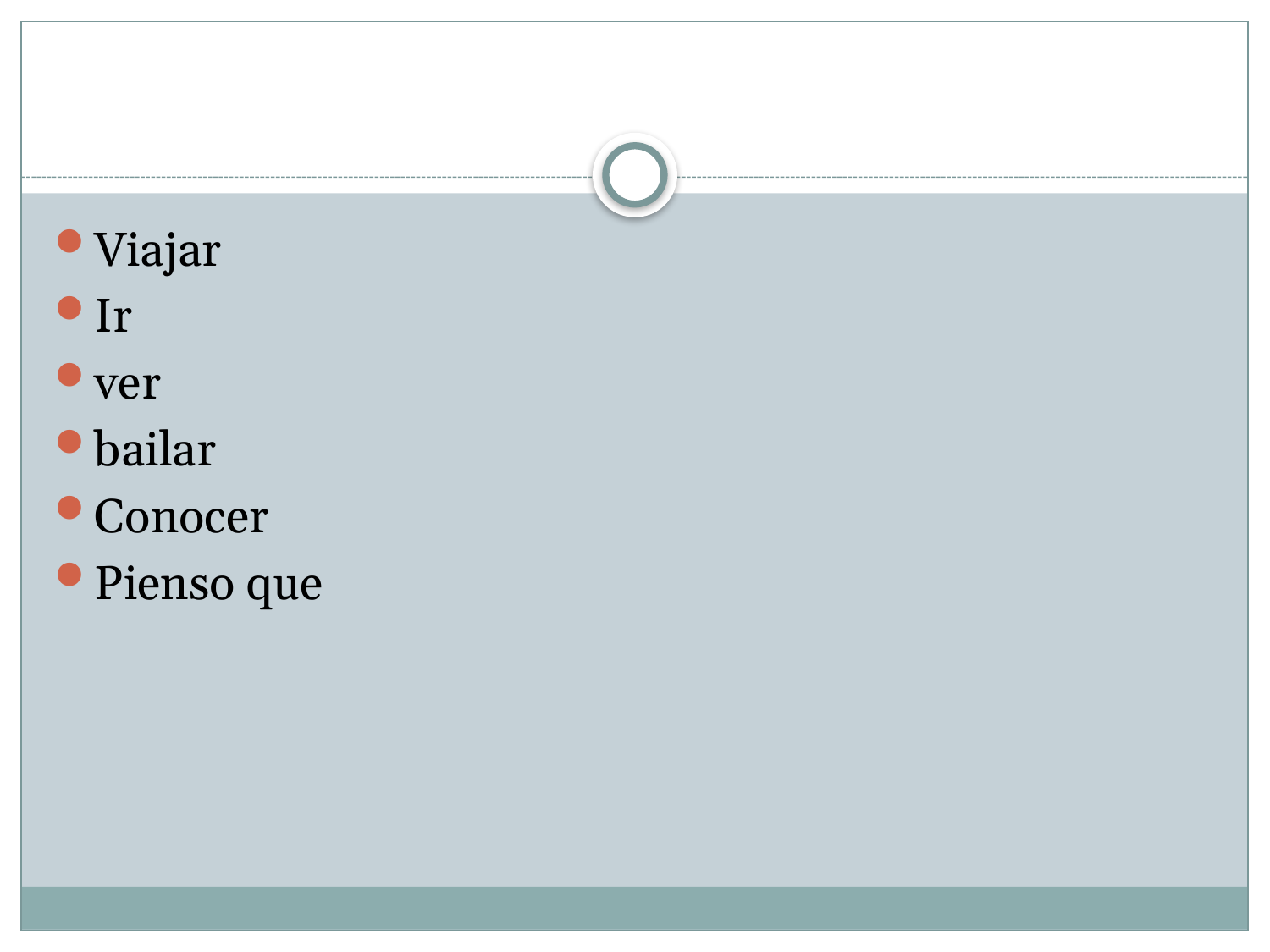

#
Viajar
Ir
ver
bailar
Conocer
Pienso que